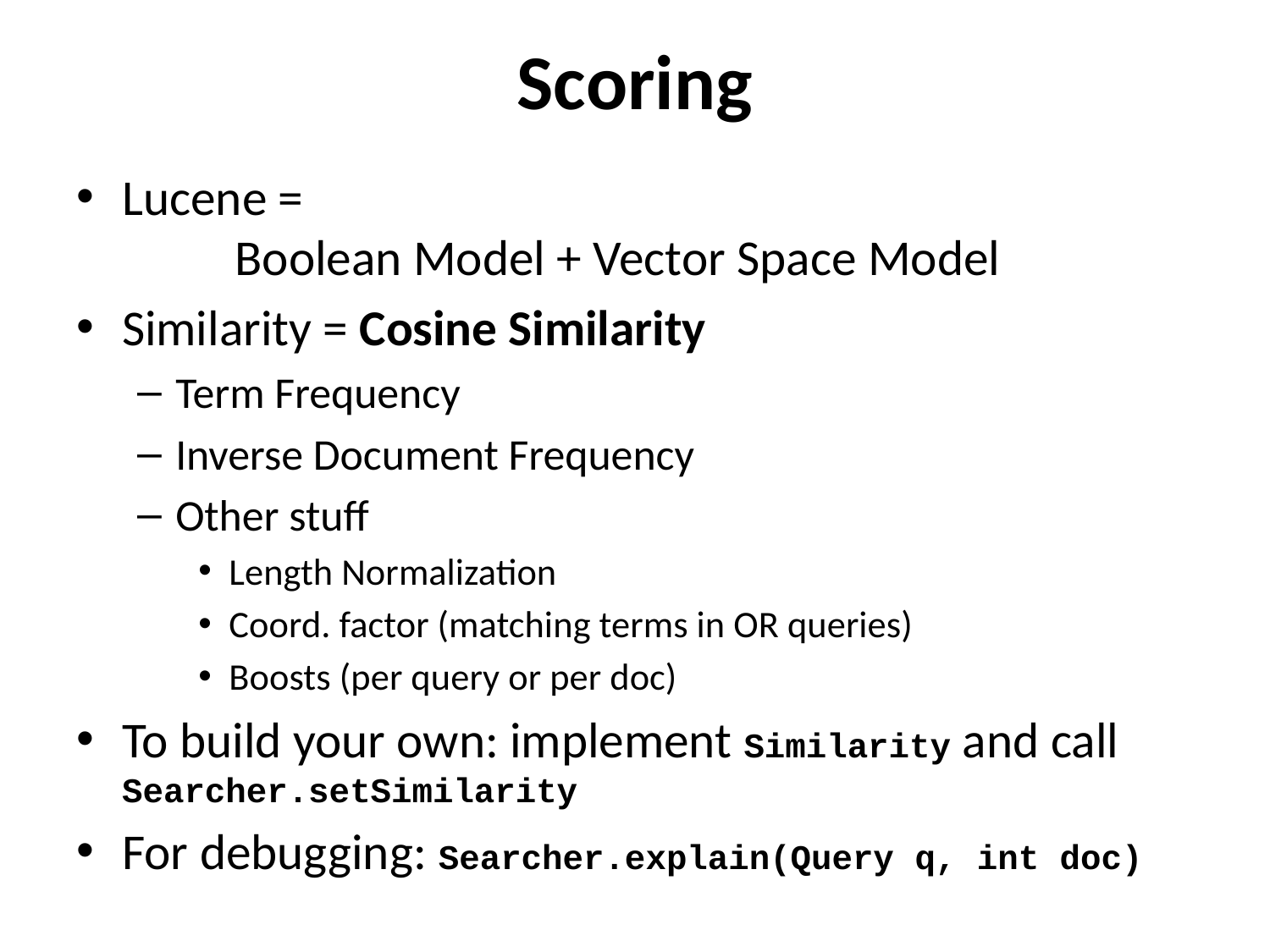

# Scoring
Lucene =
	Boolean Model + Vector Space Model
Similarity = Cosine Similarity
Term Frequency
Inverse Document Frequency
Other stuff
Length Normalization
Coord. factor (matching terms in OR queries)
Boosts (per query or per doc)
To build your own: implement Similarity and call Searcher.setSimilarity
For debugging: Searcher.explain(Query q, int doc)